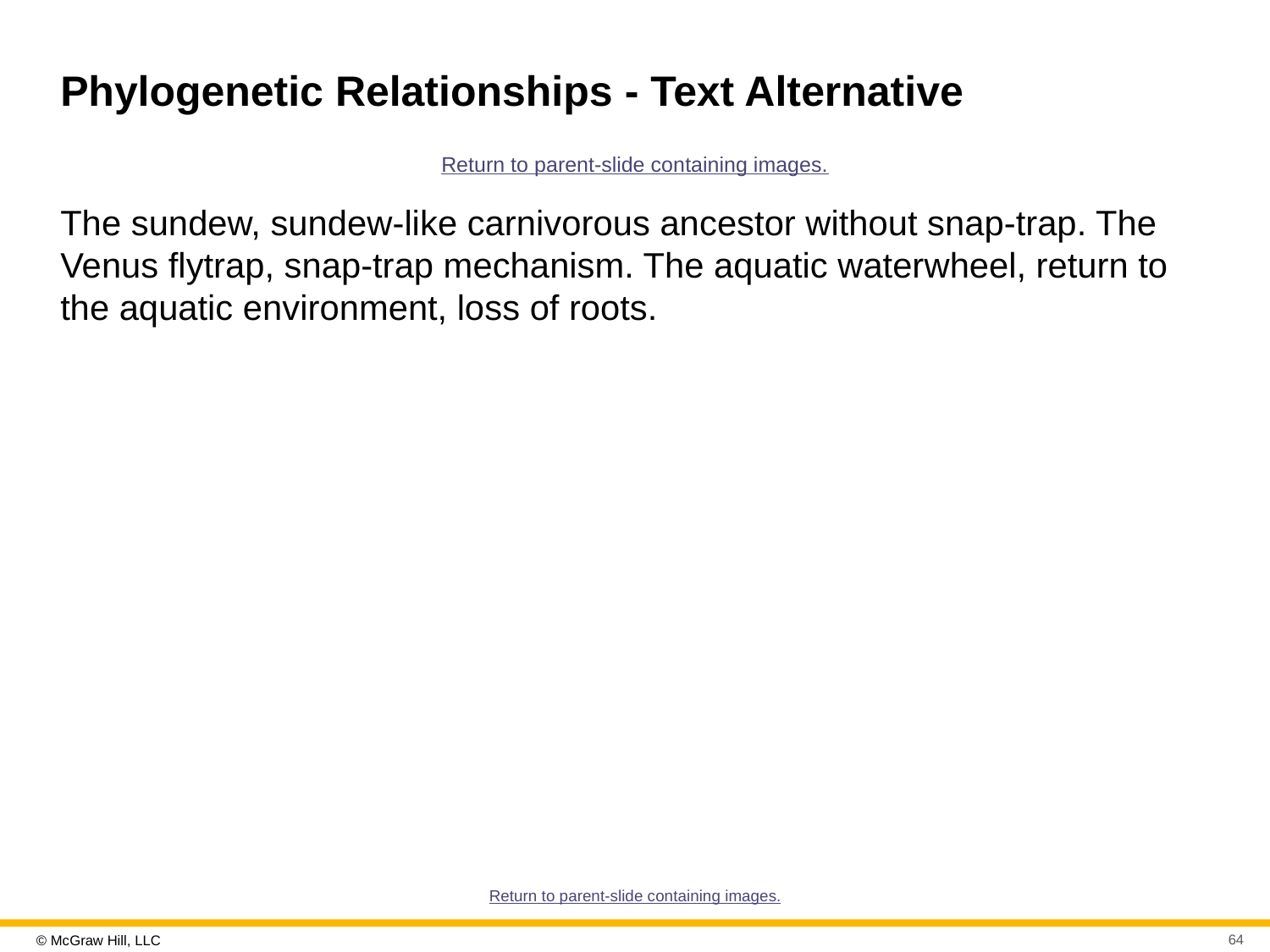

# Phylogenetic Relationships - Text Alternative
Return to parent-slide containing images.
The sundew, sundew-like carnivorous ancestor without snap-trap. The Venus flytrap, snap-trap mechanism. The aquatic waterwheel, return to the aquatic environment, loss of roots.
Return to parent-slide containing images.
64